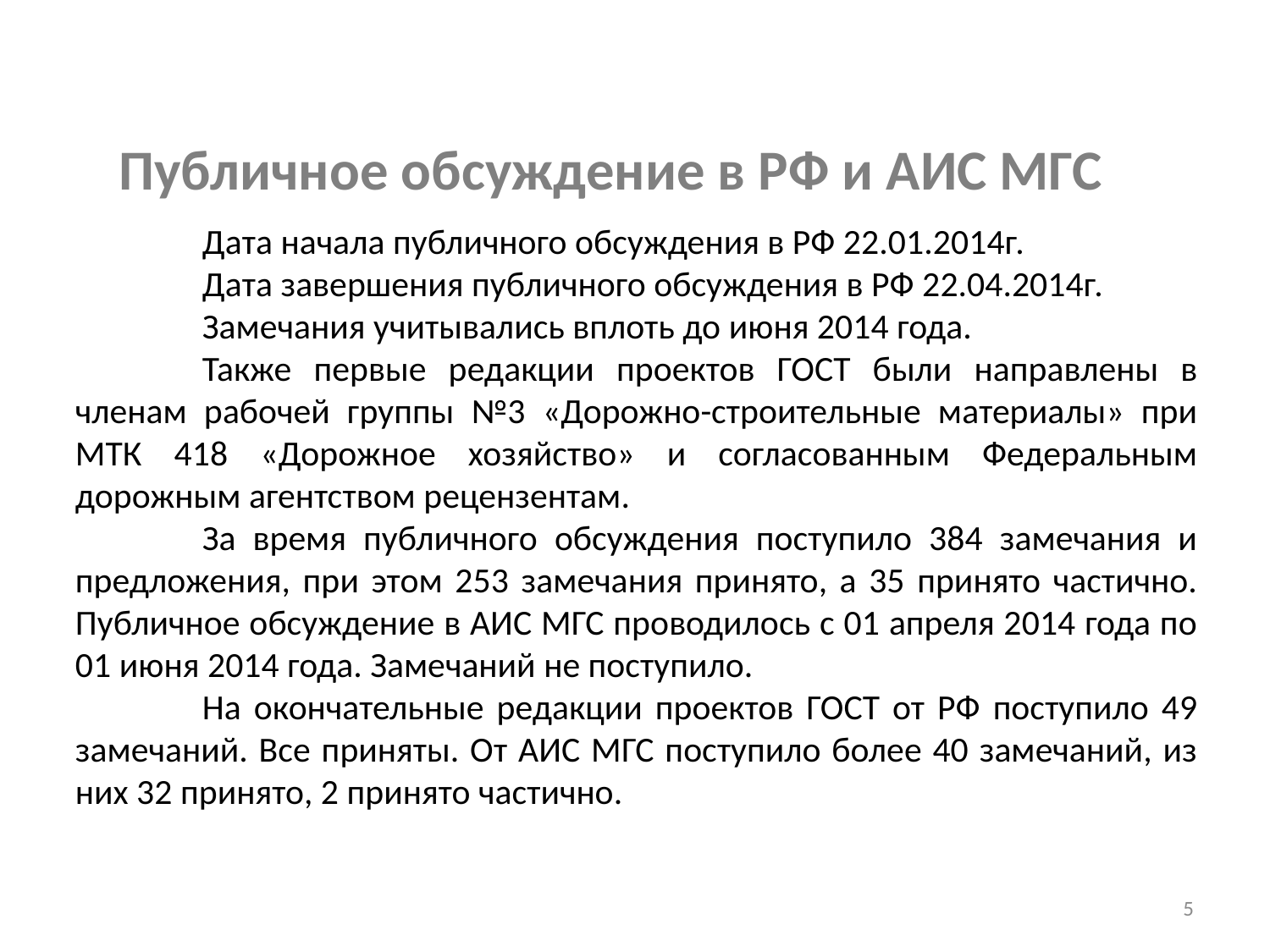

# Публичное обсуждение в РФ и АИС МГС
	Дата начала публичного обсуждения в РФ 22.01.2014г.
	Дата завершения публичного обсуждения в РФ 22.04.2014г.
	Замечания учитывались вплоть до июня 2014 года.
	Также первые редакции проектов ГОСТ были направлены в членам рабочей группы №3 «Дорожно-строительные материалы» при МТК 418 «Дорожное хозяйство» и согласованным Федеральным дорожным агентством рецензентам.
	За время публичного обсуждения поступило 384 замечания и предложения, при этом 253 замечания принято, а 35 принято частично. Публичное обсуждение в АИС МГС проводилось с 01 апреля 2014 года по 01 июня 2014 года. Замечаний не поступило.
	На окончательные редакции проектов ГОСТ от РФ поступило 49 замечаний. Все приняты. От АИС МГС поступило более 40 замечаний, из них 32 принято, 2 принято частично.

5